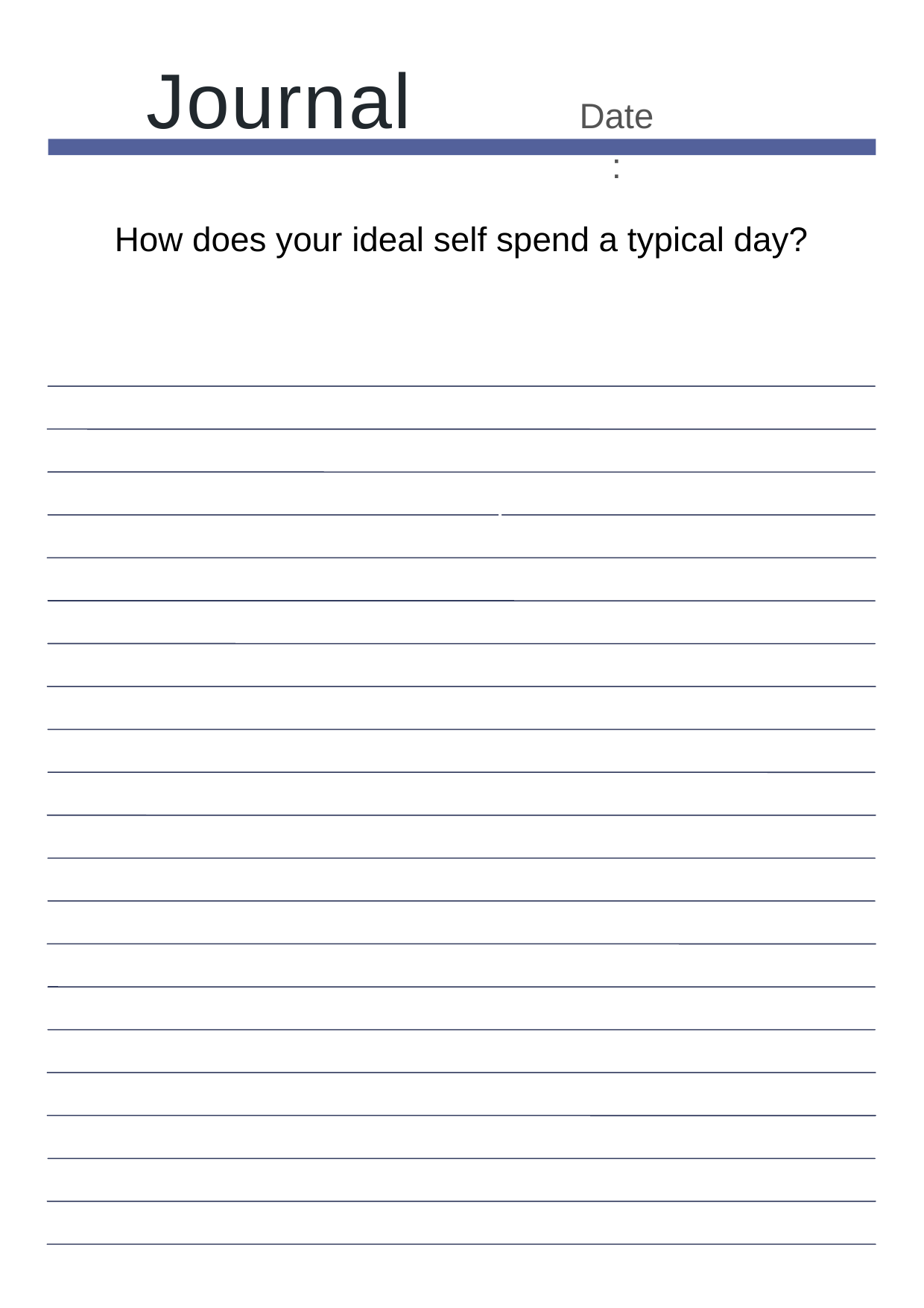

Journal
Date:

How does your ideal self spend a typical day?

Journal Prompt Here